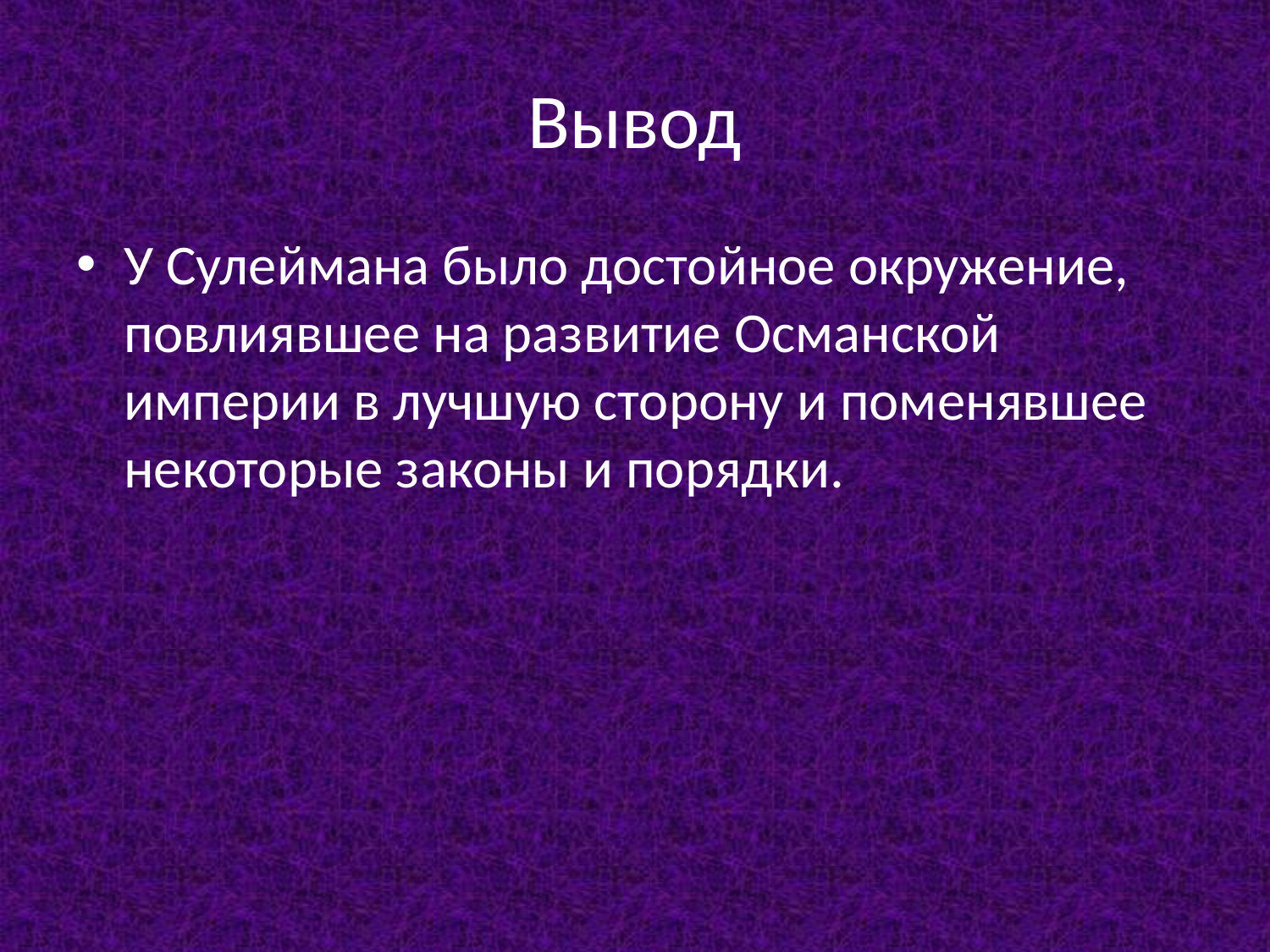

# Вывод
У Сулеймана было достойное окружение, повлиявшее на развитие Османской империи в лучшую сторону и поменявшее некоторые законы и порядки.